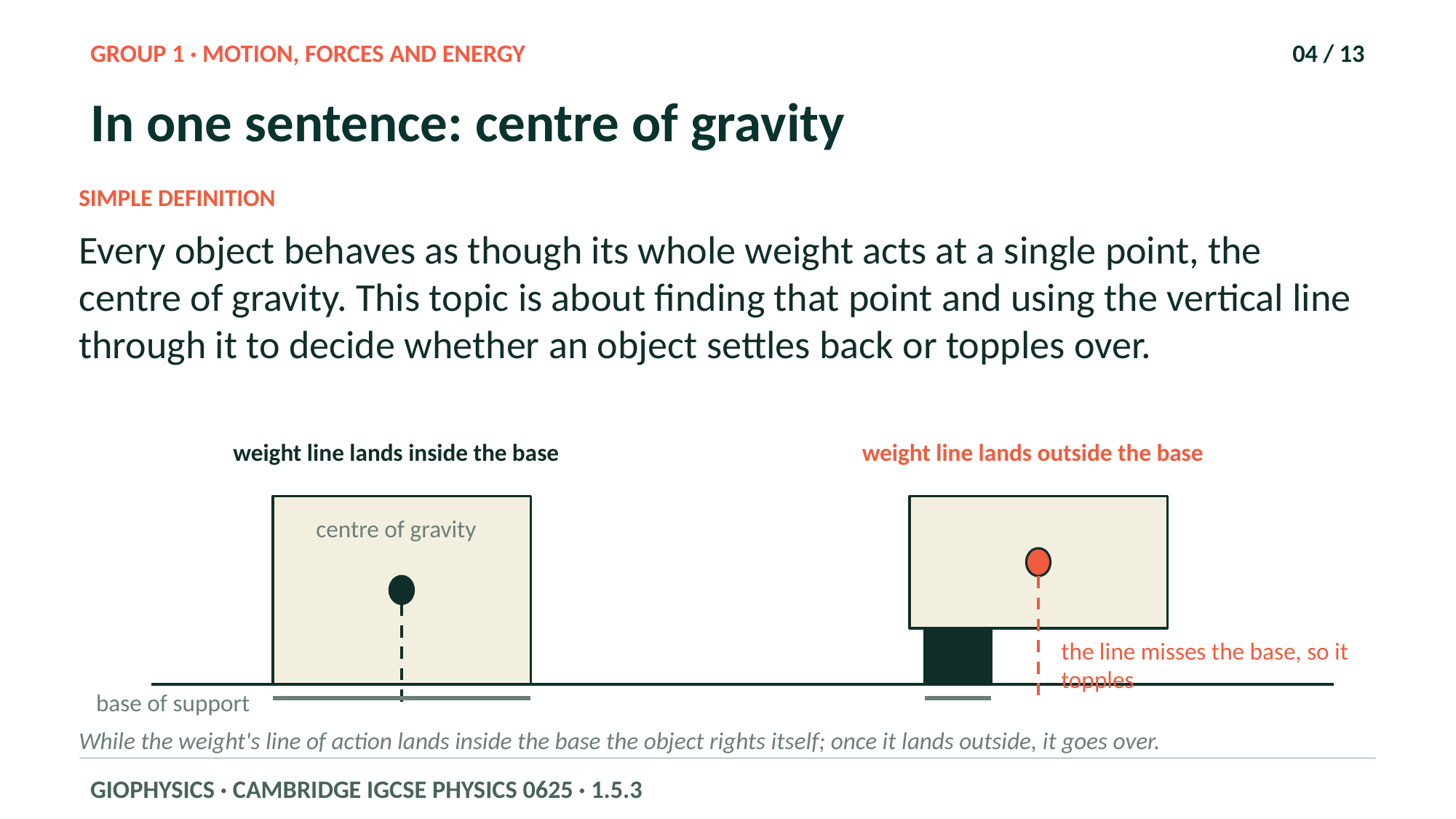

GROUP 1 · MOTION, FORCES AND ENERGY
04 / 13
In one sentence: centre of gravity
SIMPLE DEFINITION
Every object behaves as though its whole weight acts at a single point, the centre of gravity. This topic is about finding that point and using the vertical line through it to decide whether an object settles back or topples over.
weight line lands inside the base
weight line lands outside the base

centre of gravity

the line misses the base, so it topples
base of support
While the weight's line of action lands inside the base the object rights itself; once it lands outside, it goes over.

GIOPHYSICS · CAMBRIDGE IGCSE PHYSICS 0625 · 1.5.3